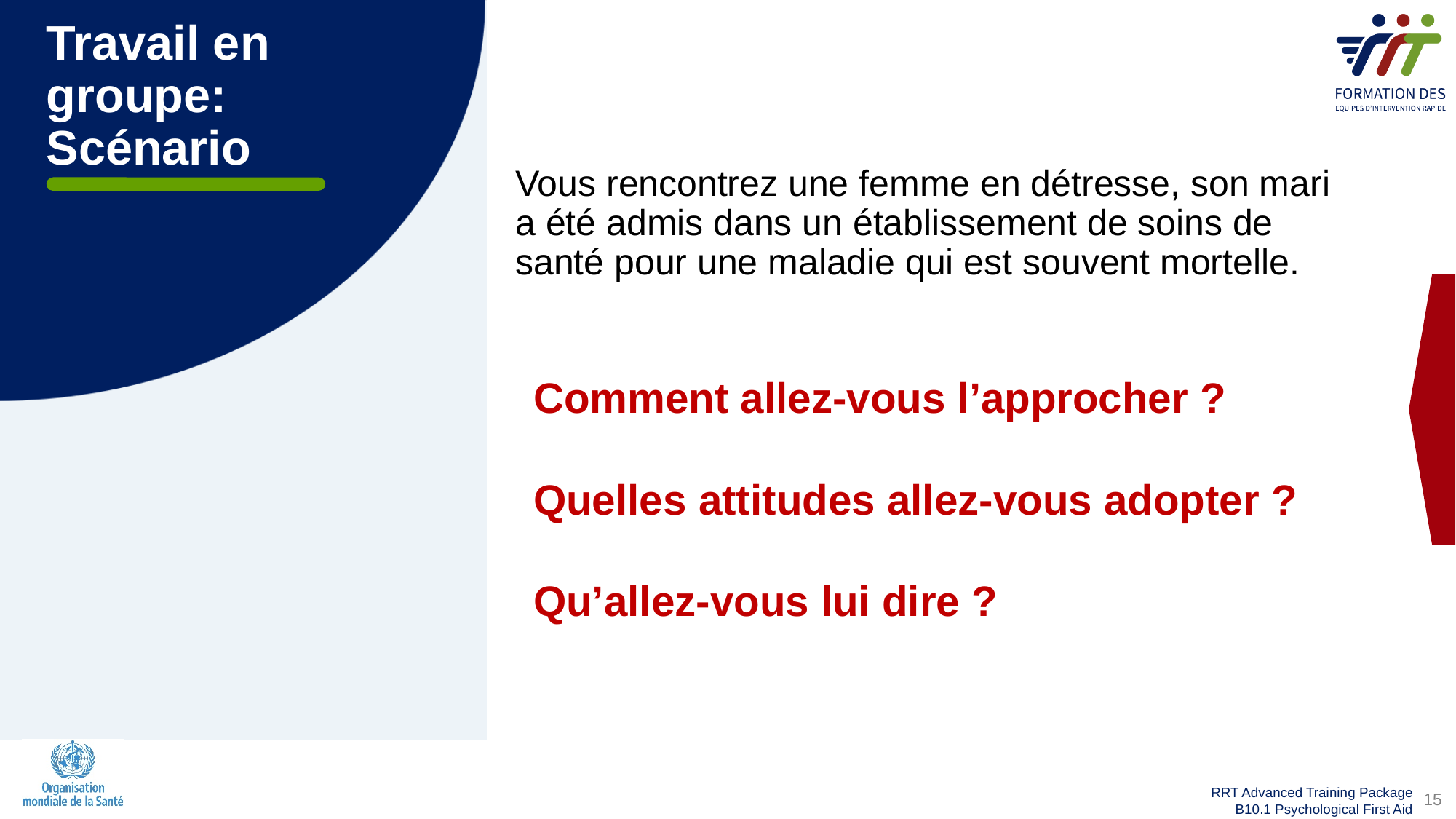

Travail en groupe:
Scénario
Vous rencontrez une femme en détresse, son mari a été admis dans un établissement de soins de santé pour une maladie qui est souvent mortelle.

# Comment allez-vous l’approcher ? Quelles attitudes allez-vous adopter ? Qu’allez-vous lui dire ?